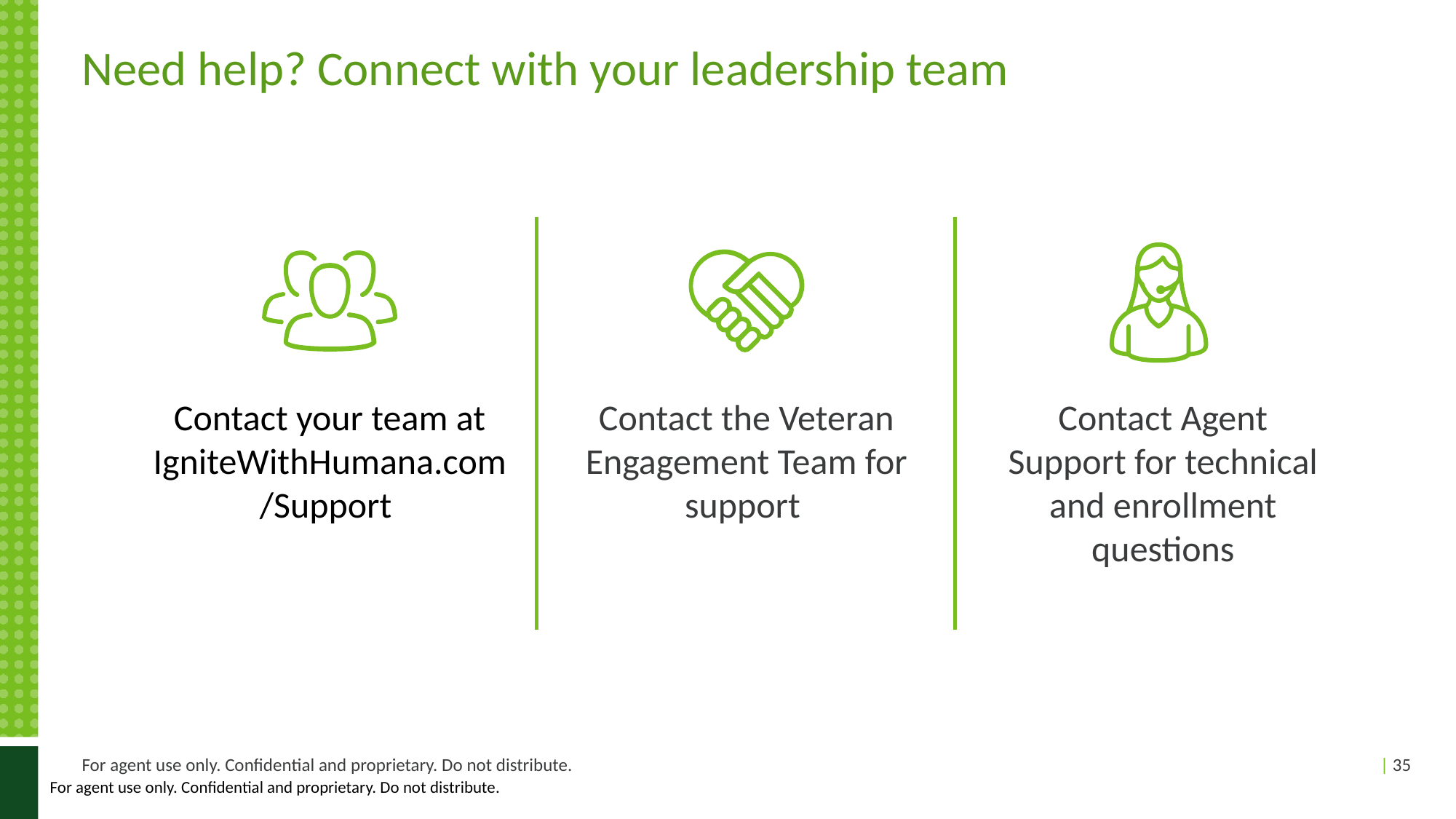

# Need help? Connect with your leadership team

Contact your team at IgniteWithHumana.com/Support

Contact the Veteran Engagement Team for support

Contact Agent Support for technical and enrollment questions
For agent use only. Confidential and proprietary. Do not distribute.
| 35
For agent use only. Confidential and proprietary. Do not distribute.